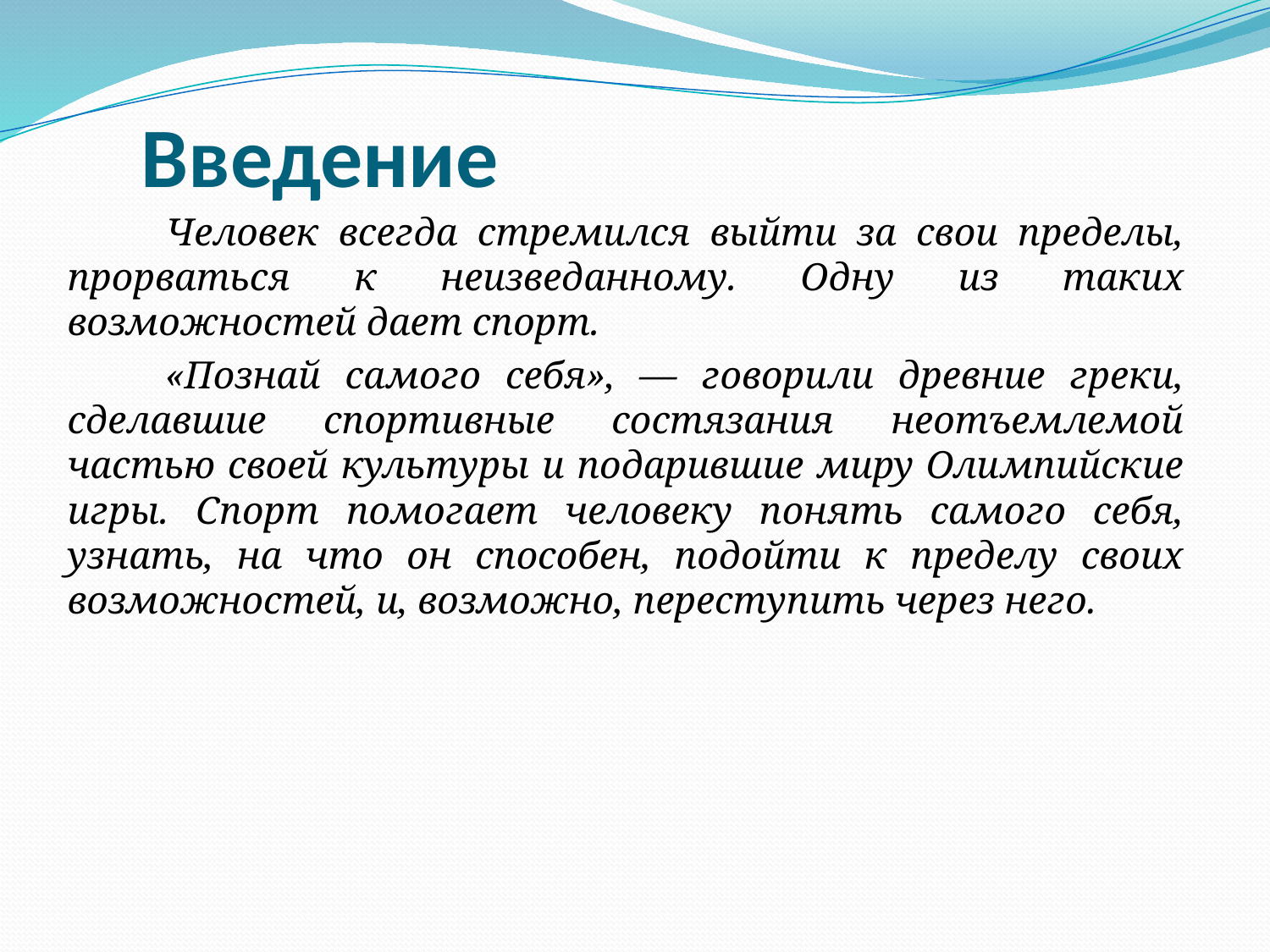

# Введение
     Человек всегда стремился выйти за свои пределы, прорваться к неизведанному. Одну из таких возможностей дает спорт.
    «Познай самого себя», — говорили древние греки, сделавшие спортивные состязания неотъемлемой частью своей культуры и подарившие миру Олимпийские игры. Спорт помогает человеку понять самого себя, узнать, на что он способен, подойти к пределу своих возможностей, и, возможно, переступить через него.